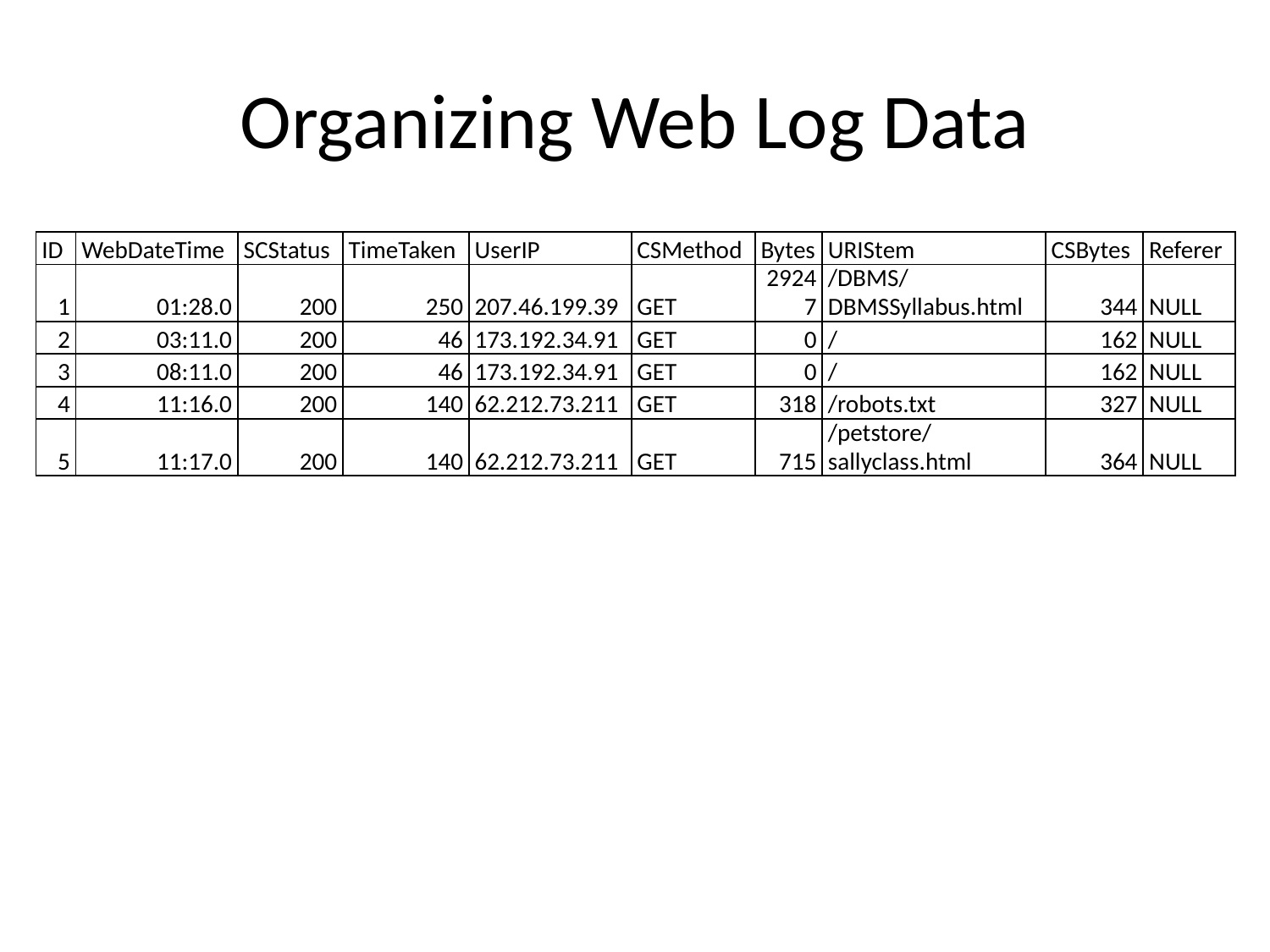

# Organizing Web Log Data
| ID | WebDateTime | SCStatus | TimeTaken | UserIP | CSMethod | Bytes | URIStem | CSBytes | Referer |
| --- | --- | --- | --- | --- | --- | --- | --- | --- | --- |
| 1 | 01:28.0 | 200 | 250 | 207.46.199.39 | GET | 29247 | /DBMS/DBMSSyllabus.html | 344 | NULL |
| 2 | 03:11.0 | 200 | 46 | 173.192.34.91 | GET | 0 | / | 162 | NULL |
| 3 | 08:11.0 | 200 | 46 | 173.192.34.91 | GET | 0 | / | 162 | NULL |
| 4 | 11:16.0 | 200 | 140 | 62.212.73.211 | GET | 318 | /robots.txt | 327 | NULL |
| 5 | 11:17.0 | 200 | 140 | 62.212.73.211 | GET | 715 | /petstore/sallyclass.html | 364 | NULL |